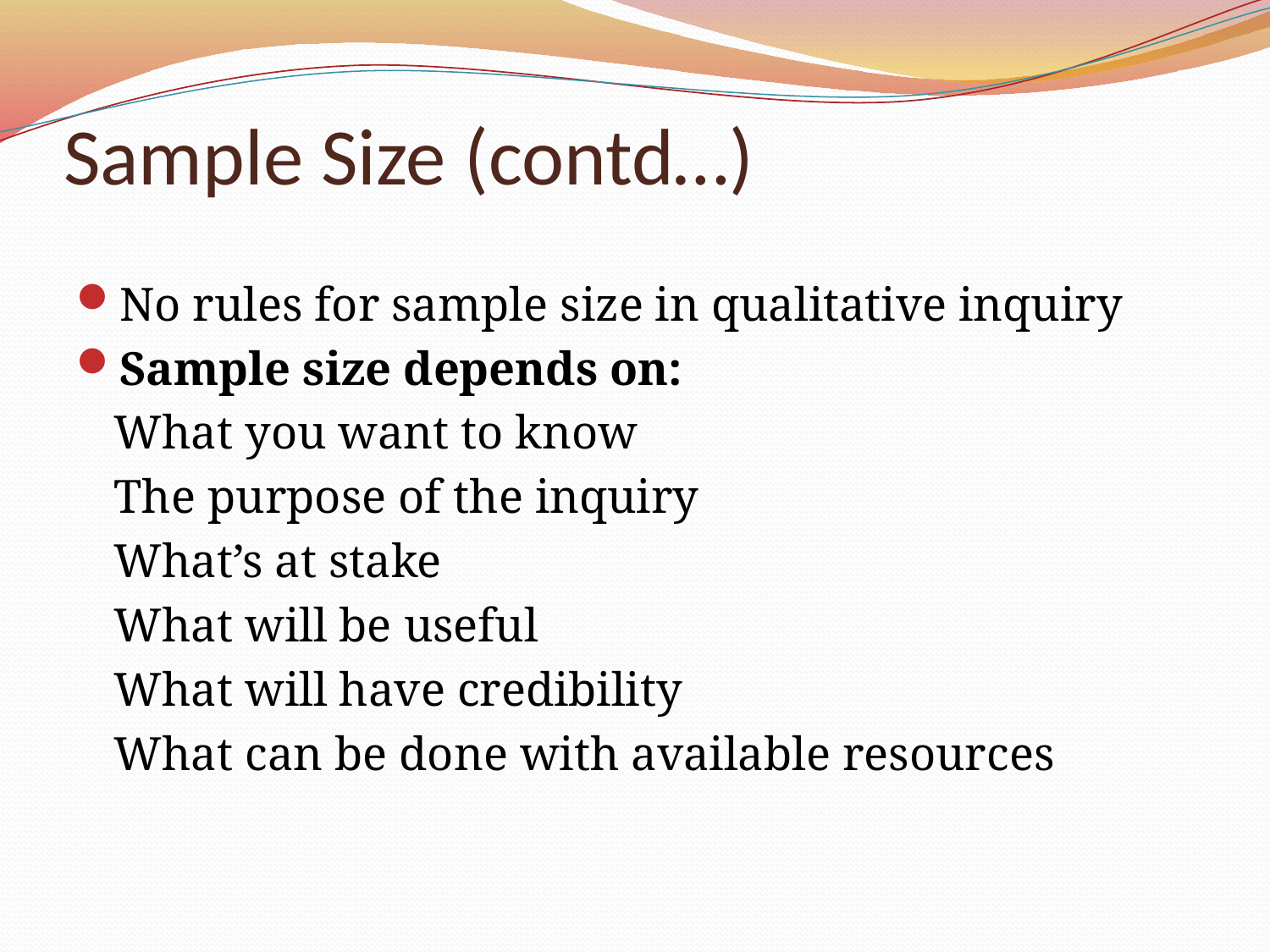

# Sample Size (contd…)
No rules for sample size in qualitative inquiry
Sample size depends on:
	What you want to know
	The purpose of the inquiry
	What’s at stake
	What will be useful
	What will have credibility
	What can be done with available resources